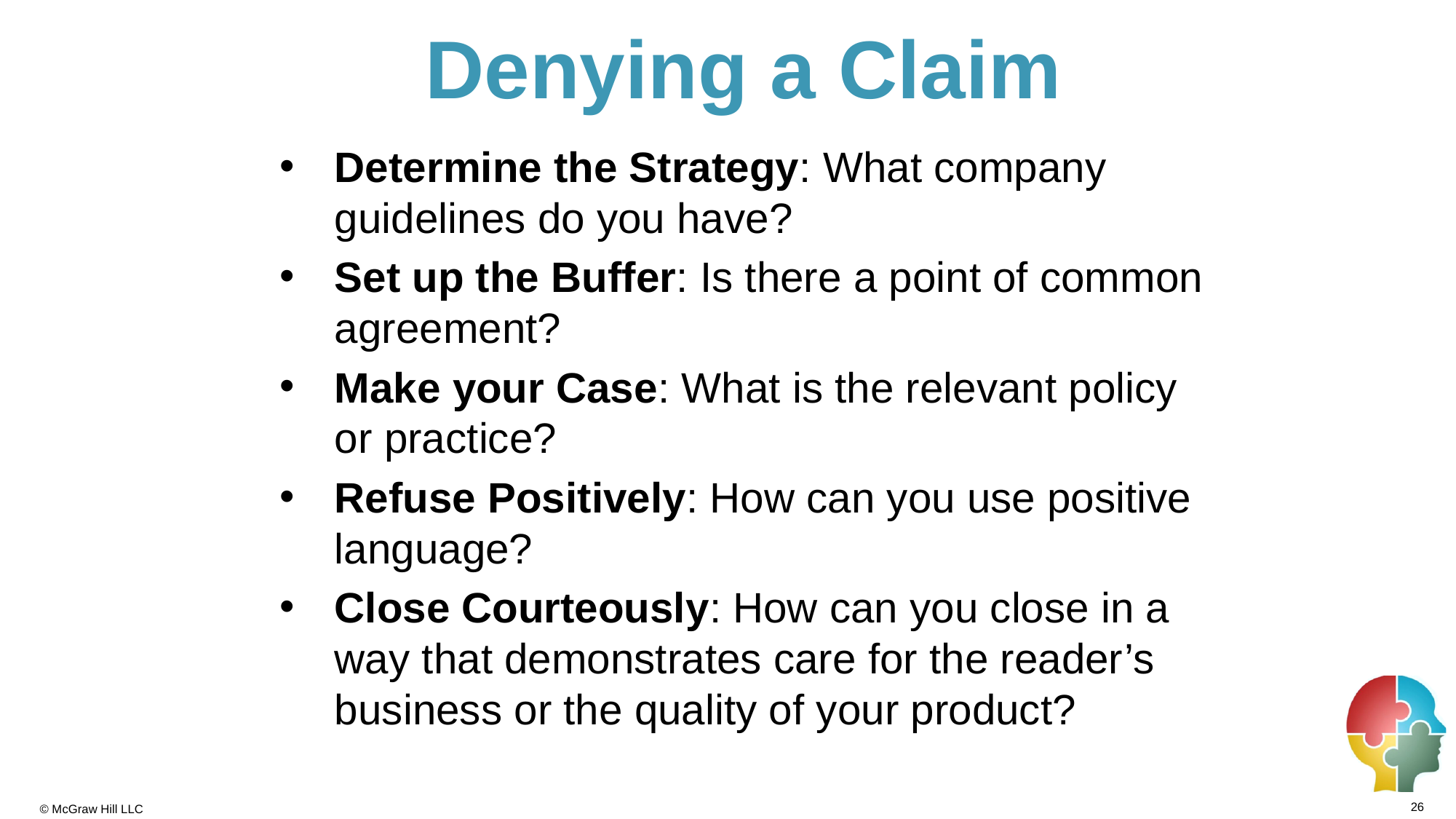

# Denying a Claim
Determine the Strategy: What company guidelines do you have?
Set up the Buffer: Is there a point of common agreement?
Make your Case: What is the relevant policy or practice?
Refuse Positively: How can you use positive language?
Close Courteously: How can you close in a way that demonstrates care for the reader’s business or the quality of your product?
26